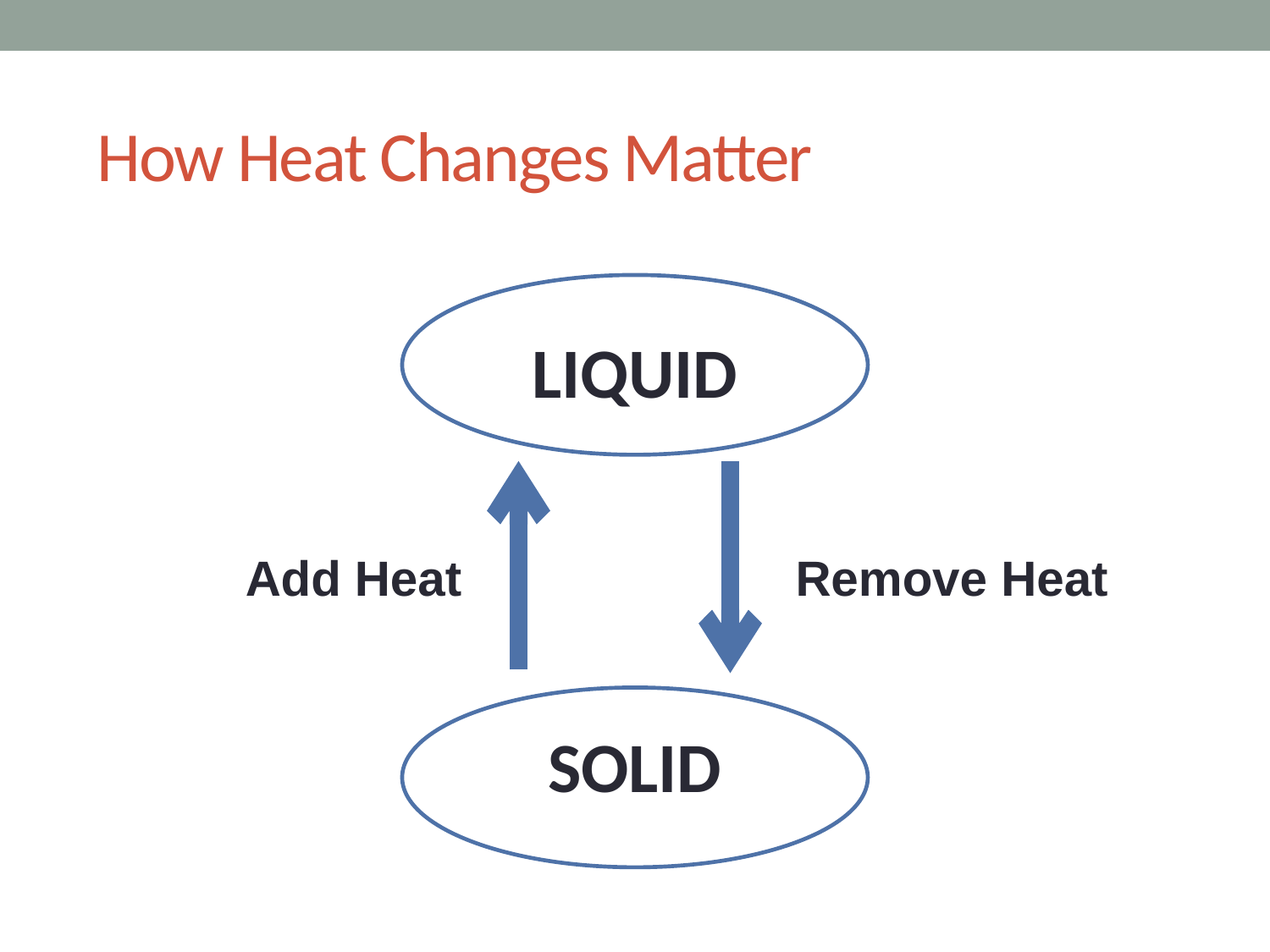

# How Heat Changes Matter

LIQUID

SOLID

Add Heat
Remove Heat